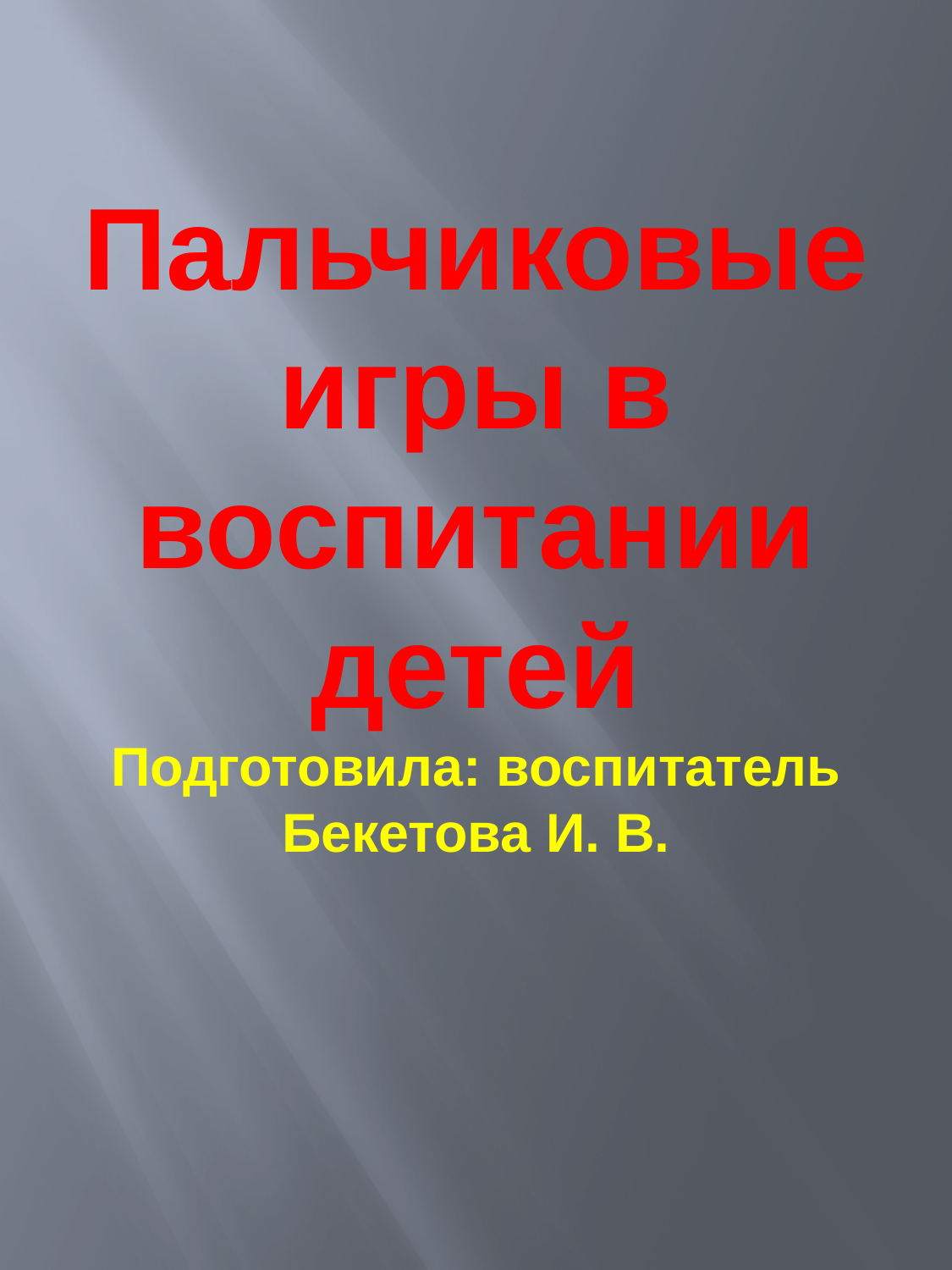

# Пальчиковые игры в воспитании детей Подготовила: воспитатель Бекетова И. В.